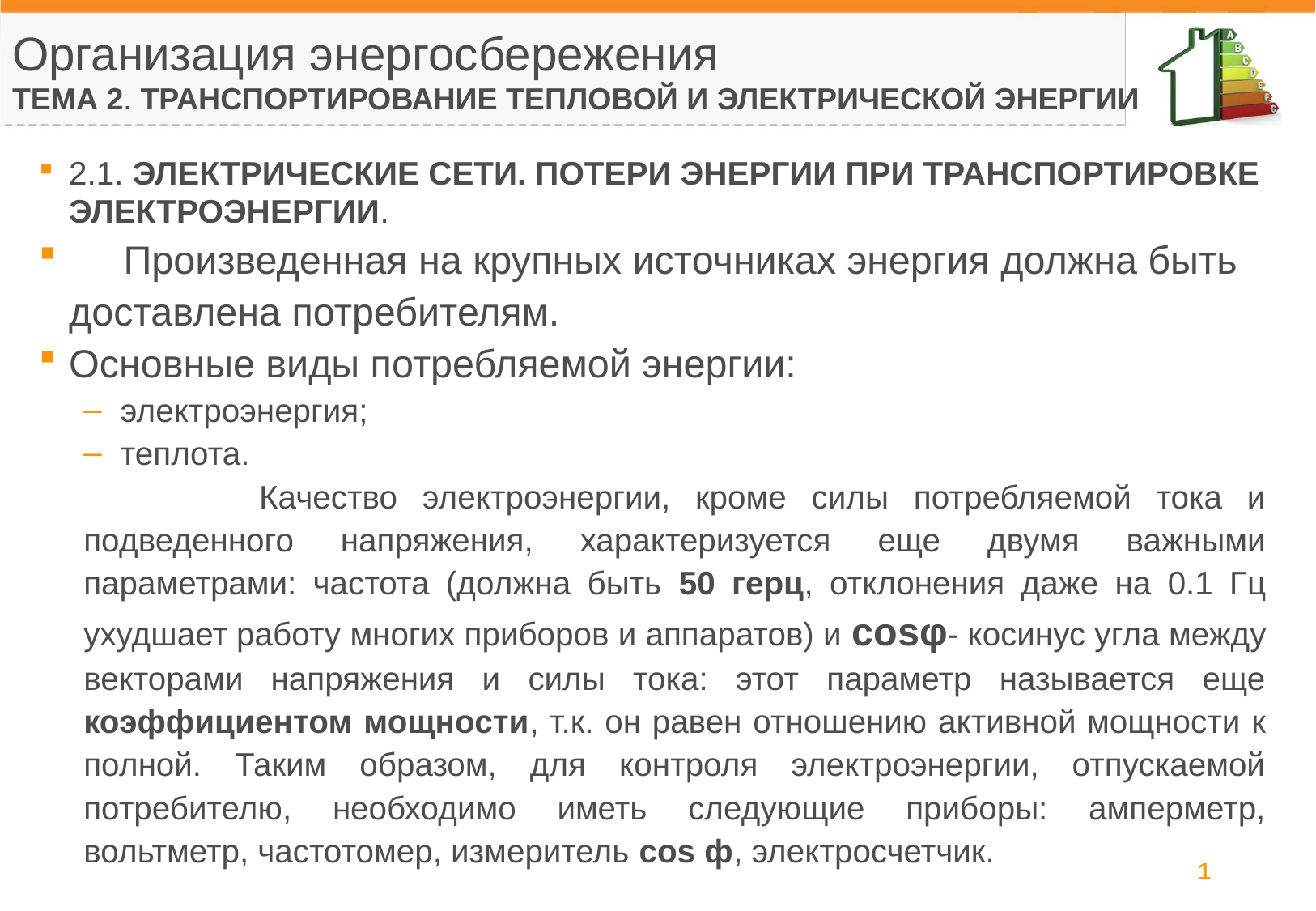

Организация энергосбережения
ТЕМА 2. ТРАНСПОРТИРОВАНИЕ ТЕПЛОВОЙ И ЭЛЕКТРИЧЕСКОЙ ЭНЕРГИИ
2.1. ЭЛЕКТРИЧЕСКИЕ СЕТИ. ПОТЕРИ ЭНЕРГИИ ПРИ ТРАНСПОРТИРОВКЕ ЭЛЕКТРОЭНЕРГИИ.
     Произведенная на крупных источниках энергия должна быть доставлена потребителям.
Основные виды потребляемой энергии:
электроэнергия;
теплота.
       Качество электроэнергии, кроме силы потребляемой тока и подведенного напряжения, характеризуется еще двумя важными параметрами: частота (должна быть 50 герц, отклонения даже на 0.1 Гц ухудшает работу многих приборов и аппаратов) и cosφ- косинус угла между векторами напряжения и силы тока: этот параметр называется еще коэффициентом мощности, т.к. он равен отношению активной мощности к полной. Таким образом, для контроля электроэнергии, отпускаемой потребителю, необходимо иметь следующие приборы: амперметр, вольтметр, частотомер, измеритель cos ф, электросчетчик.